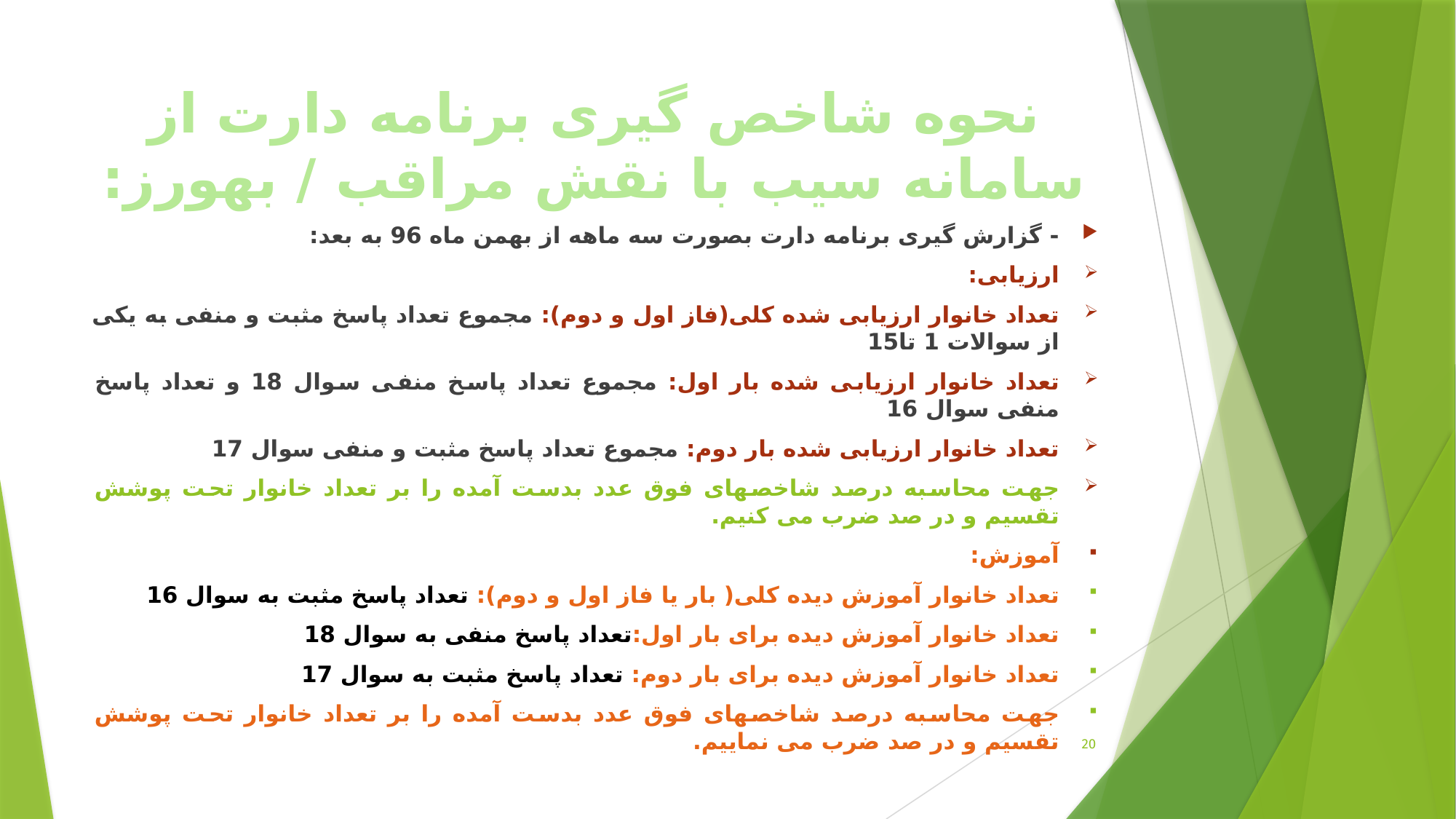

# نحوه شاخص گیری برنامه دارت از سامانه سیب با نقش مراقب / بهورز:
- گزارش گیری برنامه دارت بصورت سه ماهه از بهمن ماه 96 به بعد:
ارزیابی:
تعداد خانوار ارزیابی شده کلی(فاز اول و دوم): مجموع تعداد پاسخ مثبت و منفی به یکی از سوالات 1 تا15
تعداد خانوار ارزیابی شده بار اول: مجموع تعداد پاسخ منفی سوال 18 و تعداد پاسخ منفی سوال 16
تعداد خانوار ارزیابی شده بار دوم: مجموع تعداد پاسخ مثبت و منفی سوال 17
جهت محاسبه درصد شاخصهای فوق عدد بدست آمده را بر تعداد خانوار تحت پوشش تقسیم و در صد ضرب می کنیم.
آموزش:
تعداد خانوار آموزش دیده کلی( بار یا فاز اول و دوم): تعداد پاسخ مثبت به سوال 16
تعداد خانوار آموزش دیده برای بار اول:تعداد پاسخ منفی به سوال 18
تعداد خانوار آموزش دیده برای بار دوم: تعداد پاسخ مثبت به سوال 17
جهت محاسبه درصد شاخصهای فوق عدد بدست آمده را بر تعداد خانوار تحت پوشش تقسیم و در صد ضرب می نماییم.

20